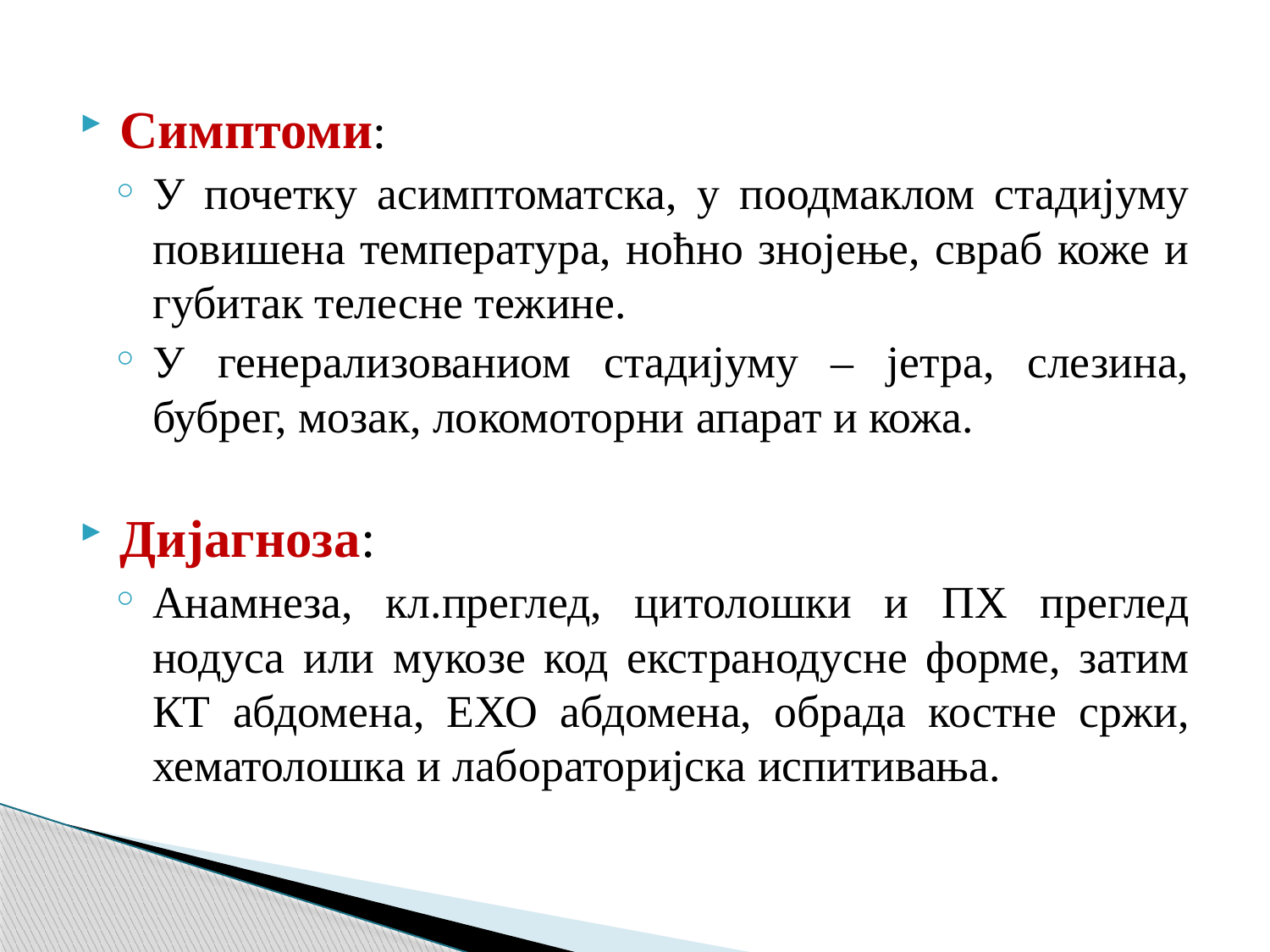

Симптоми:
У почетку асимптоматска, у поодмаклом стадијуму повишена температура, ноћно знојење, свраб коже и губитак телесне тежине.
У генерализованиом стадијуму – јетра, слезина, бубрег, мозак, локомоторни апарат и кожа.

Дијагноза:
Анамнеза, кл.преглед, цитолошки и ПХ преглед нодуса или мукозе код екстранодусне форме, затим КТ абдомена, ЕХО абдомена, обрада костне сржи, хематолошка и лабораторијска испитивања.